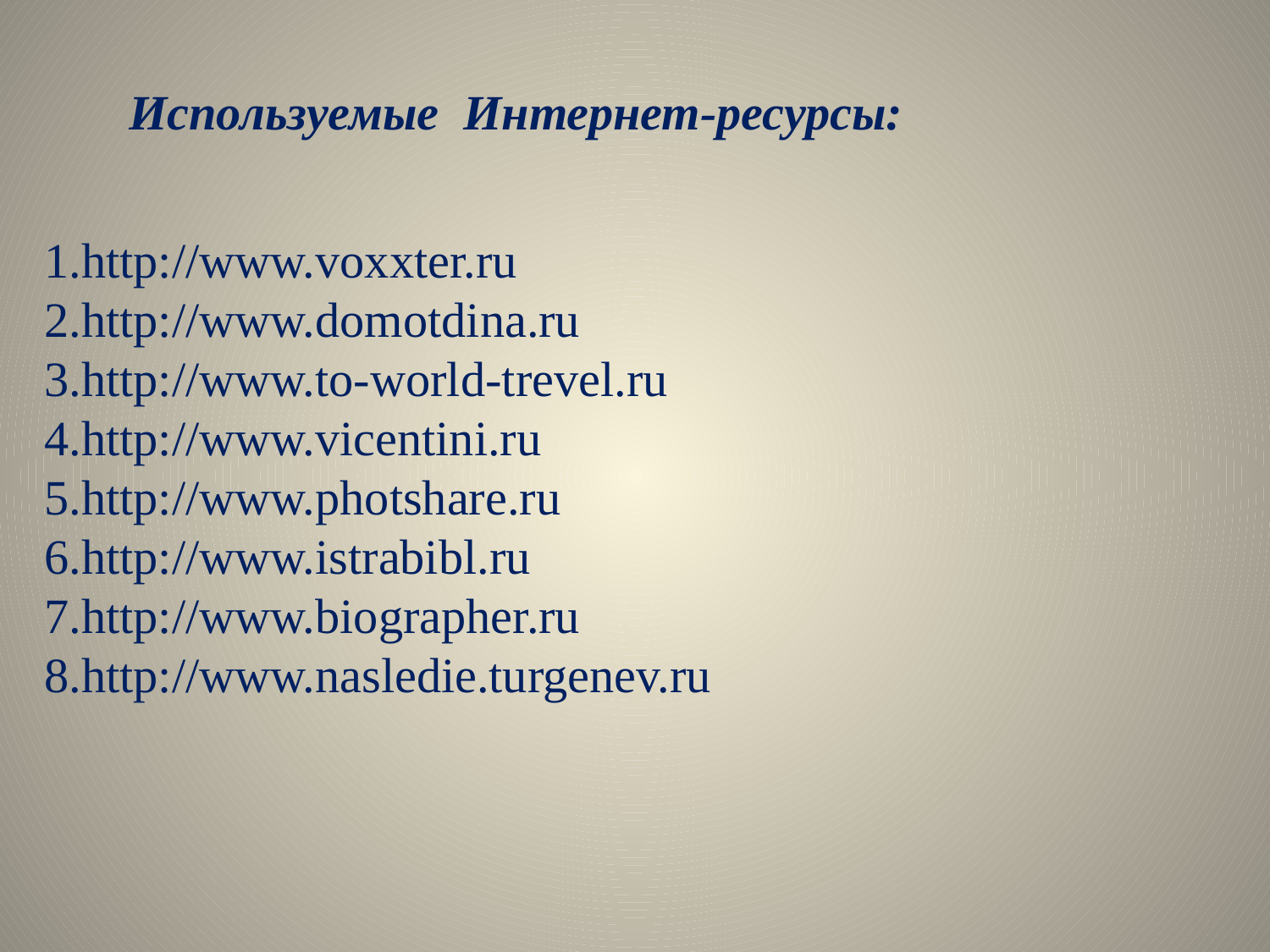

Используемые  Интернет-ресурсы:
1.http://www.voxxter.ru
2.http://www.domotdina.ru
3.http://www.to-world-trevel.ru
4.http://www.vicentini.ru
5.http://www.photshare.ru
6.http://www.istrabibl.ru
7.http://www.biographer.ru
8.http://www.nasledie.turgenev.ru